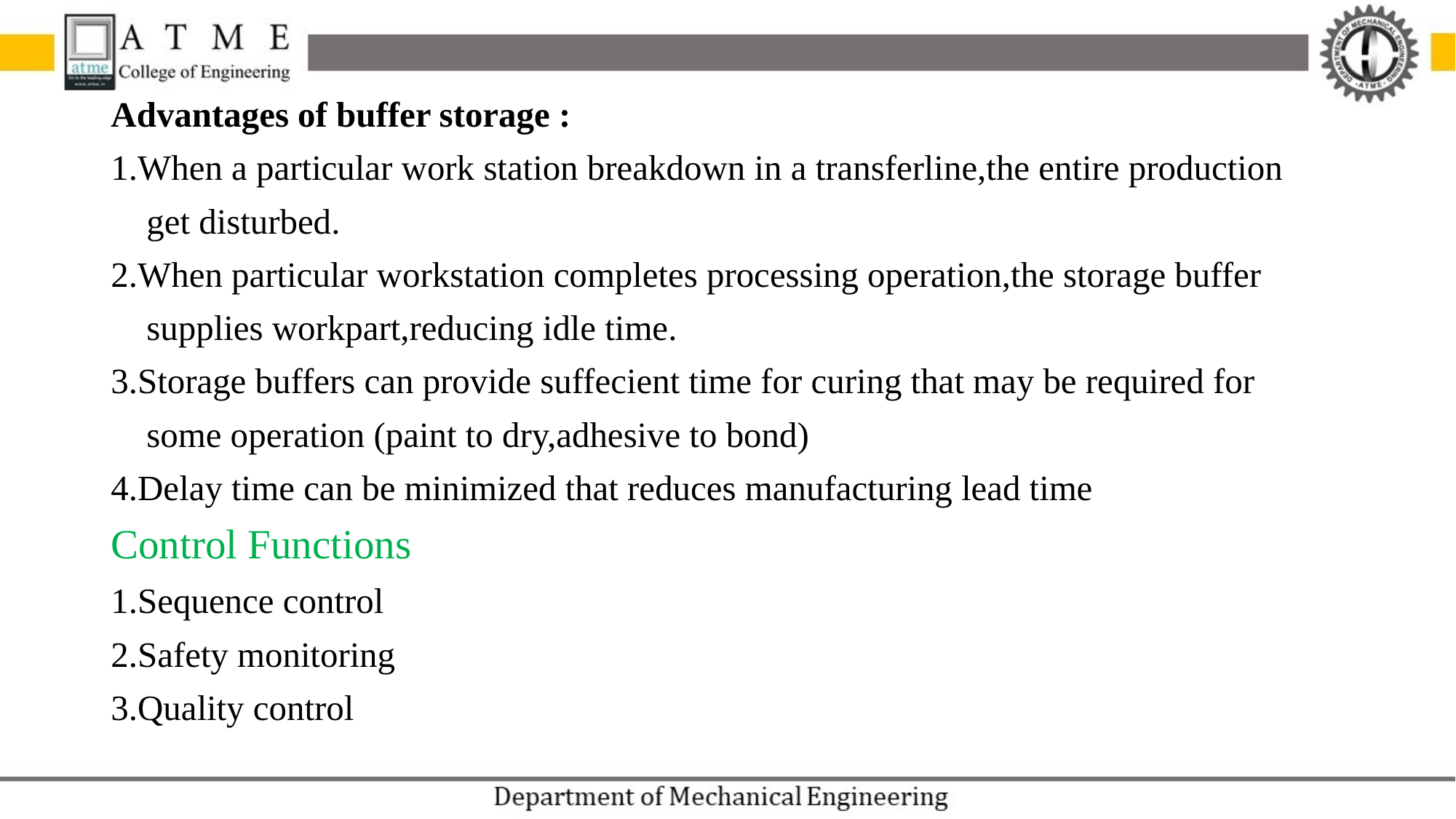

Advantages of buffer storage :
1.When a particular work station breakdown in a transferline,the entire production
    get disturbed.
2.When particular workstation completes processing operation,the storage buffer
    supplies workpart,reducing idle time.
3.Storage buffers can provide suffecient time for curing that may be required for
    some operation (paint to dry,adhesive to bond)
4.Delay time can be minimized that reduces manufacturing lead time
Control Functions
1.Sequence control
2.Safety monitoring
3.Quality control